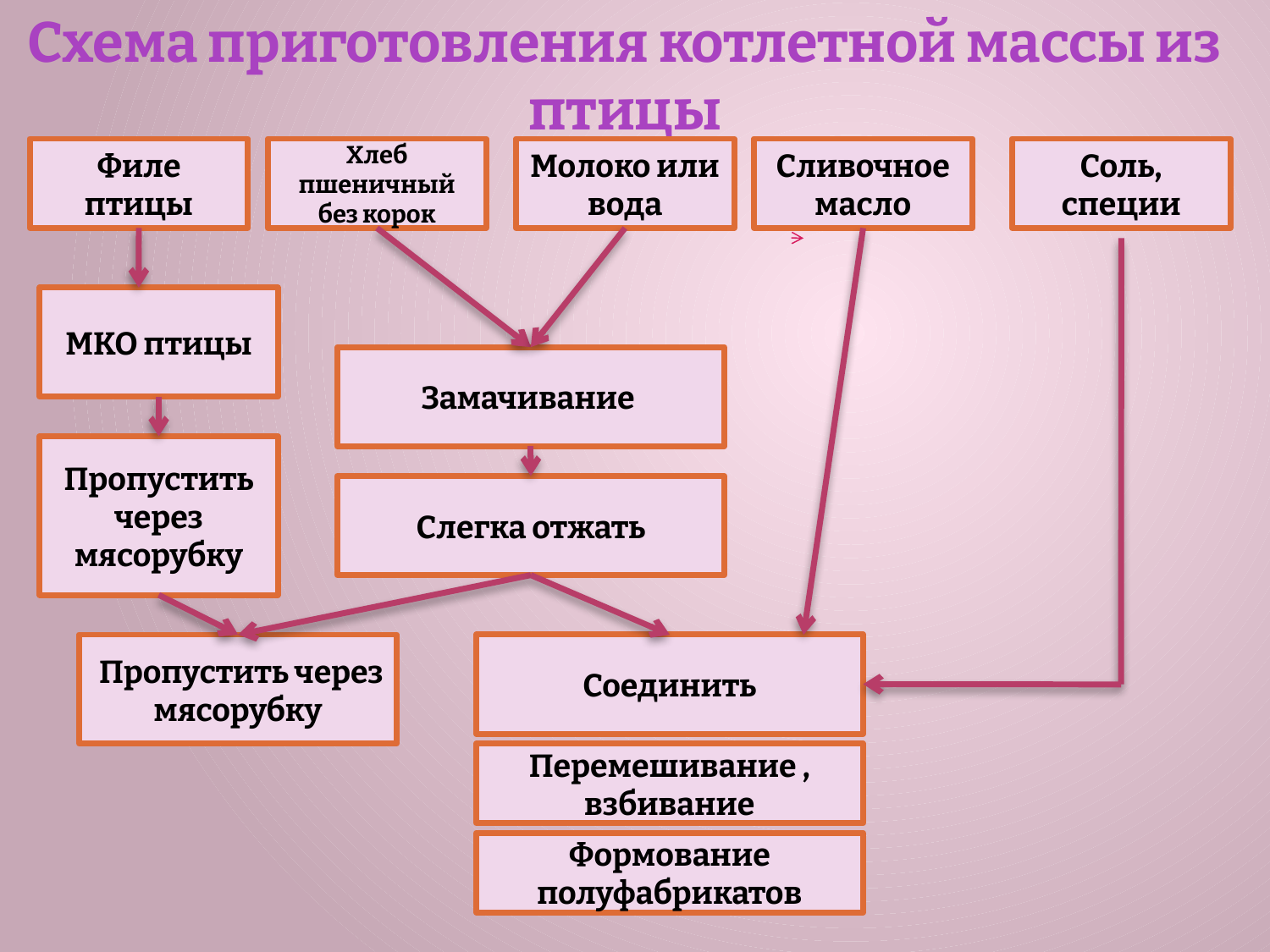

Схема приготовления котлетной массы из птицы
Филе птицы
Хлеб пшеничный без корок
Молоко или вода
Сливочное масло
Соль, специи
МКО птицы
Замачивание
Пропустить через мясорубку
Слегка отжать
 Пропустить через мясорубку
Соединить
Перемешивание , взбивание
Формование полуфабрикатов